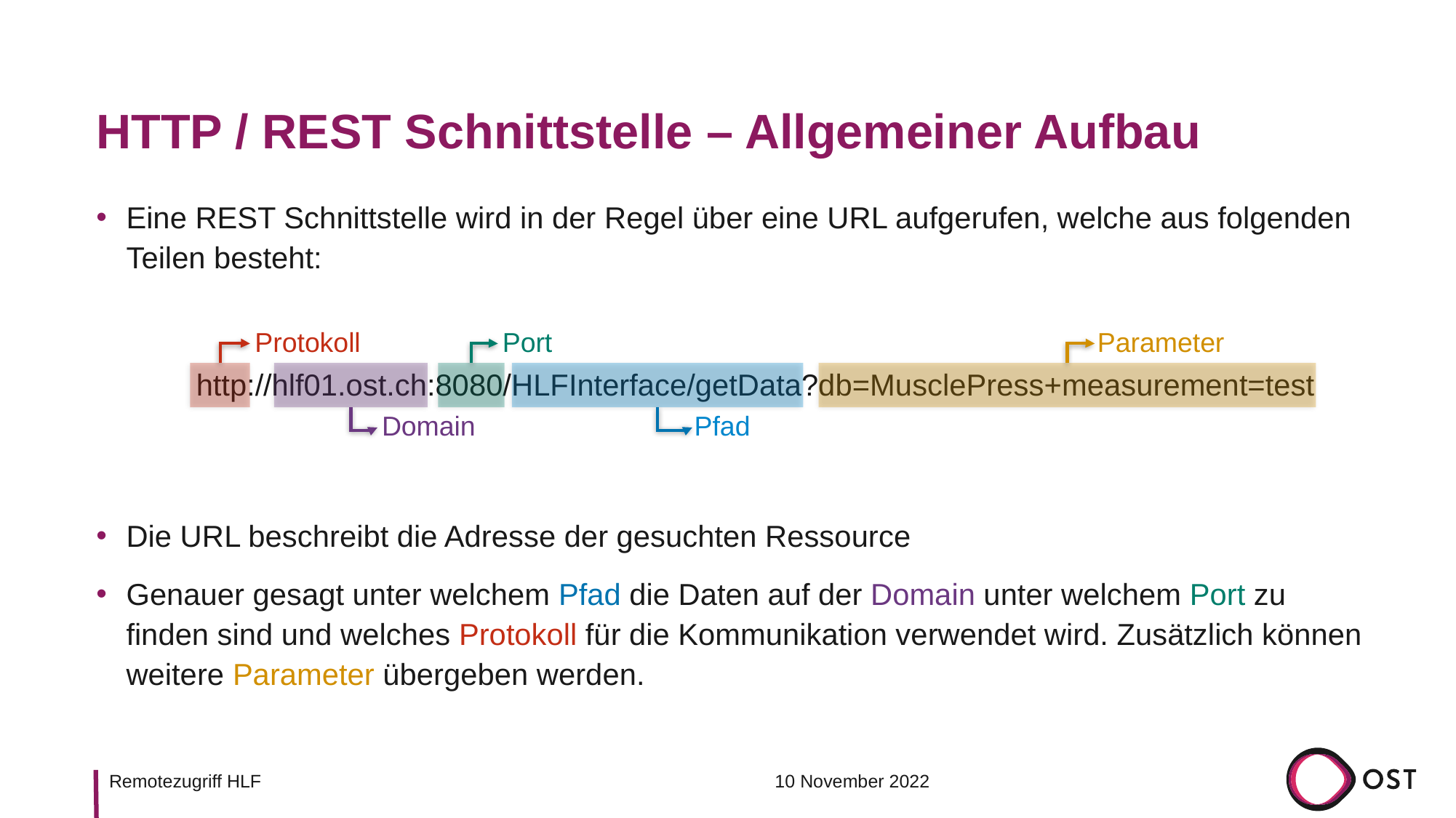

# HTTP / REST Schnittstelle – Allgemeiner Aufbau
Eine REST Schnittstelle wird in der Regel über eine URL aufgerufen, welche aus folgenden Teilen besteht:
Protokoll
Port
Parameter
http://hlf01.ost.ch:8080/HLFInterface/getData?db=MusclePress+measurement=test

Domain
Pfad
Die URL beschreibt die Adresse der gesuchten Ressource
Genauer gesagt unter welchem Pfad die Daten auf der Domain unter welchem Port zu finden sind und welches Protokoll für die Kommunikation verwendet wird. Zusätzlich können weitere Parameter übergeben werden.
10 November 2022
Remotezugriff HLF